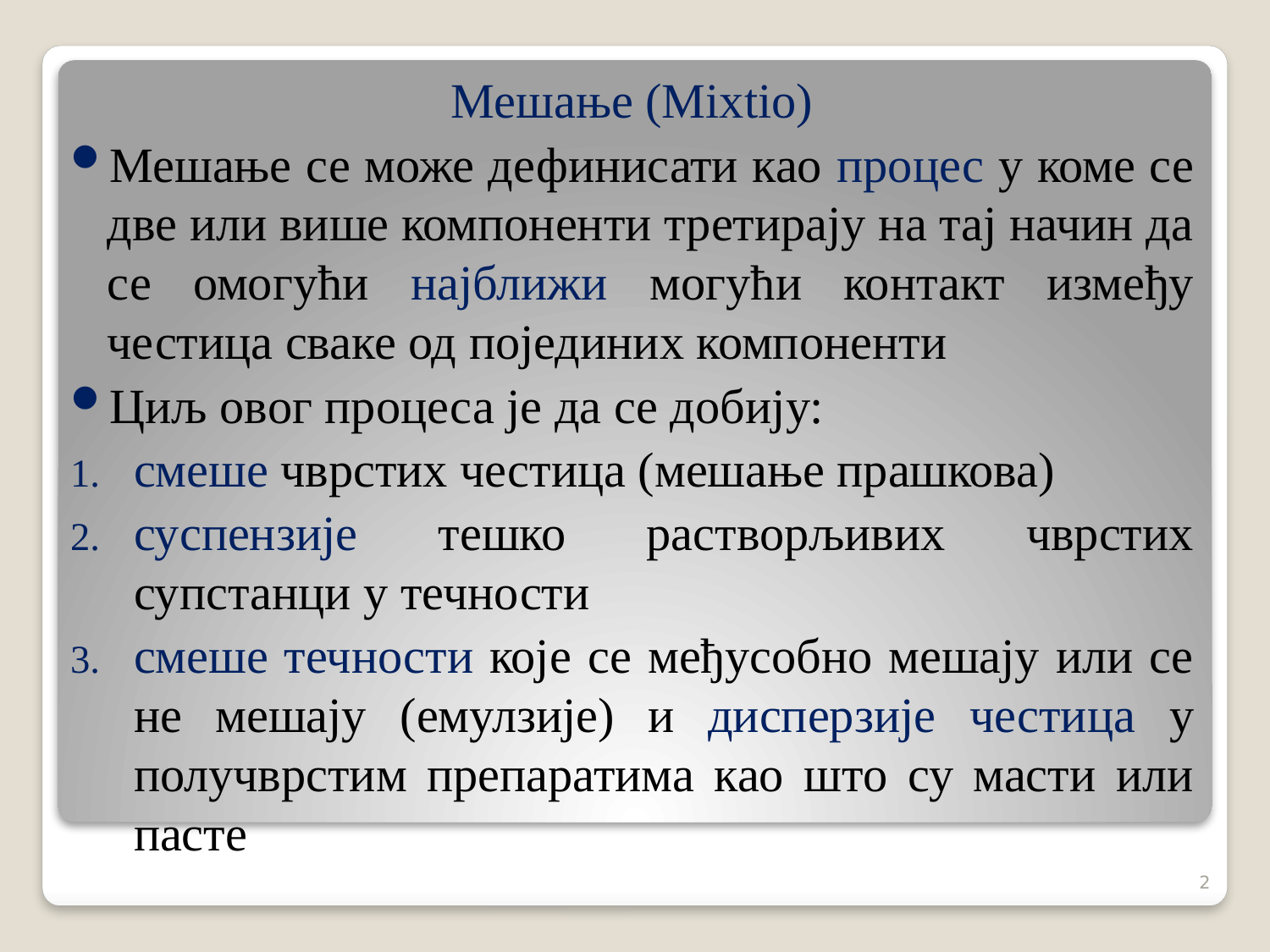

Мешање (Mixtio)
Мешање се може дефинисати као процес у коме се две или више компоненти третирају на тај начин да се омогући најближи могући контакт између честица сваке од појединих компоненти
Циљ овог процеса je да се добију:
смеше чврстих честица (мешање прашкова)
суспензије тешко растворљивих чврстих супстанци у течности
смеше течности које се међусобно мешају или се не мешају (емулзије) и дисперзије честица у получврстим препаратима као што су масти или пасте

2